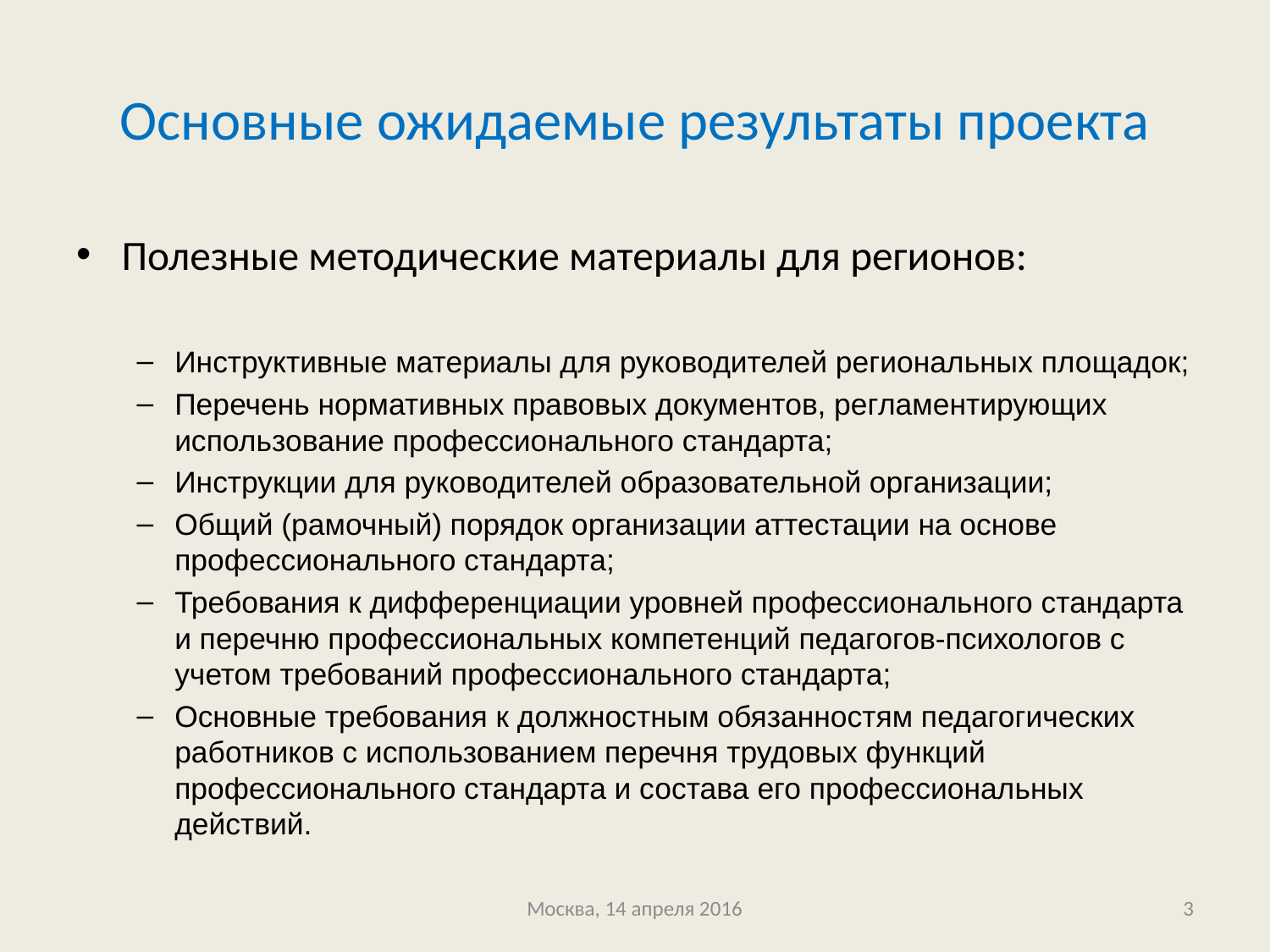

# Основные ожидаемые результаты проекта
Полезные методические материалы для регионов:

Инструктивные материалы для руководителей региональных площадок;
Перечень нормативных правовых документов, регламентирующих использование профессионального стандарта;
Инструкции для руководителей образовательной организации;
Общий (рамочный) порядок организации аттестации на основе профессионального стандарта;
Требования к дифференциации уровней профессионального стандарта и перечню профессиональных компетенций педагогов-психологов с учетом требований профессионального стандарта;
Основные требования к должностным обязанностям педагогических работников с использованием перечня трудовых функций профессионального стандарта и состава его профессиональных действий.

Москва, 14 апреля 2016
3